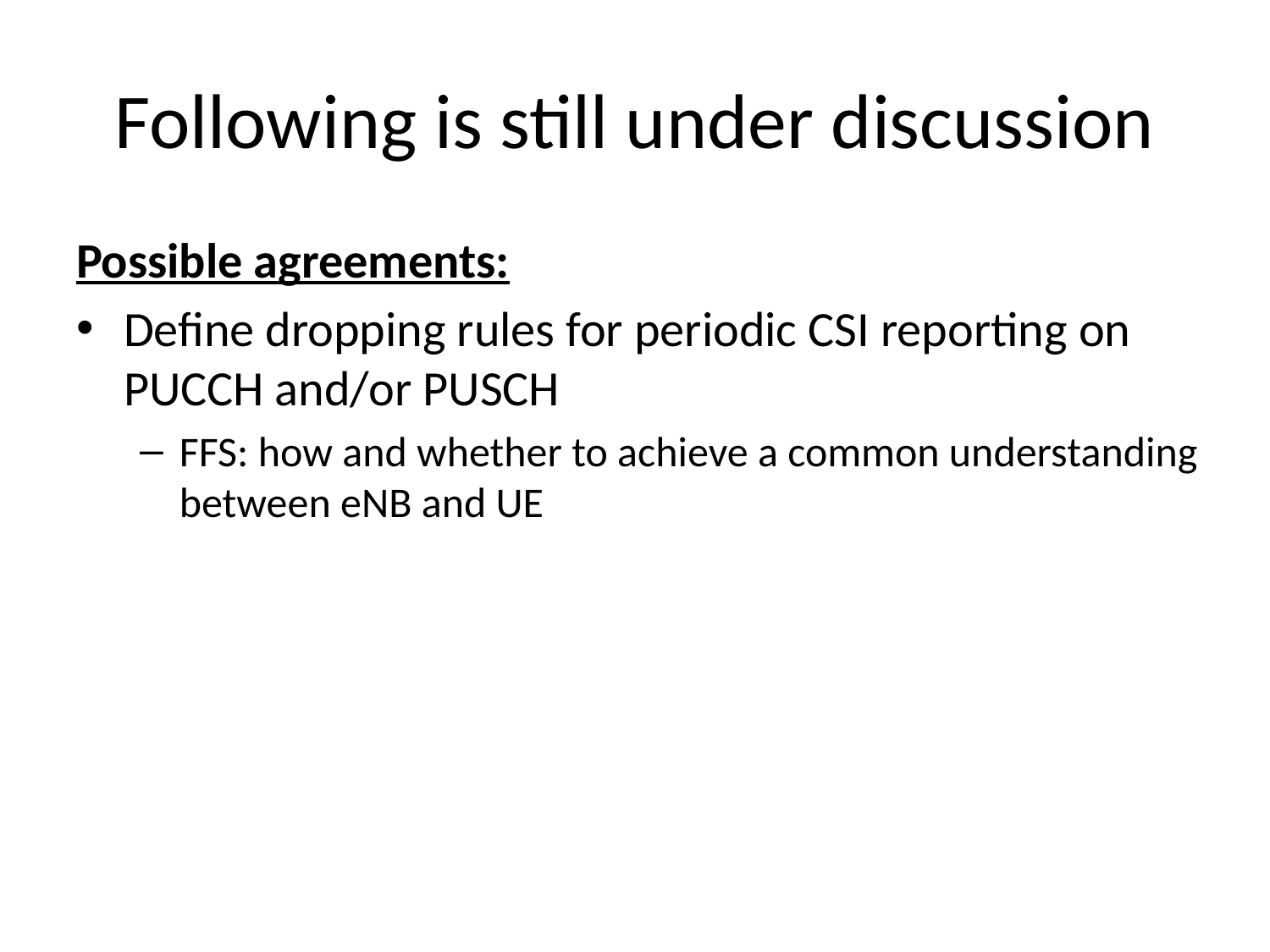

# Following is still under discussion
Possible agreements:
Define dropping rules for periodic CSI reporting on PUCCH and/or PUSCH
FFS: how and whether to achieve a common understanding between eNB and UE